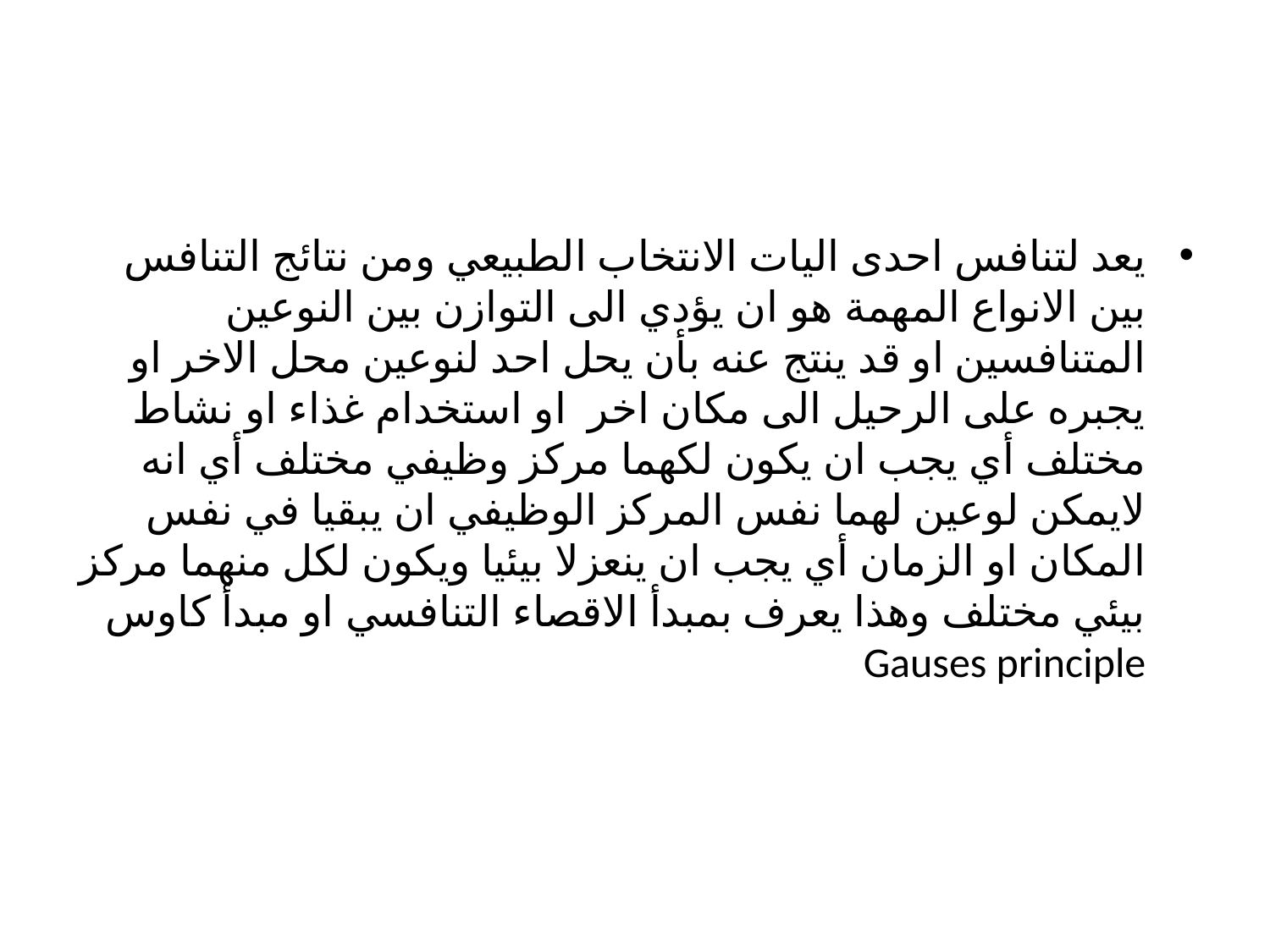

#
يعد لتنافس احدى اليات الانتخاب الطبيعي ومن نتائج التنافس بين الانواع المهمة هو ان يؤدي الى التوازن بين النوعين المتنافسين او قد ينتج عنه بأن يحل احد لنوعين محل الاخر او يجبره على الرحيل الى مكان اخر  او استخدام غذاء او نشاط مختلف أي يجب ان يكون لكهما مركز وظيفي مختلف أي انه لايمكن لوعين لهما نفس المركز الوظيفي ان يبقيا في نفس المكان او الزمان أي يجب ان ينعزلا بيئيا ويكون لكل منهما مركز بيئي مختلف وهذا يعرف بمبدأ الاقصاء التنافسي او مبدأ كاوس Gauses principle